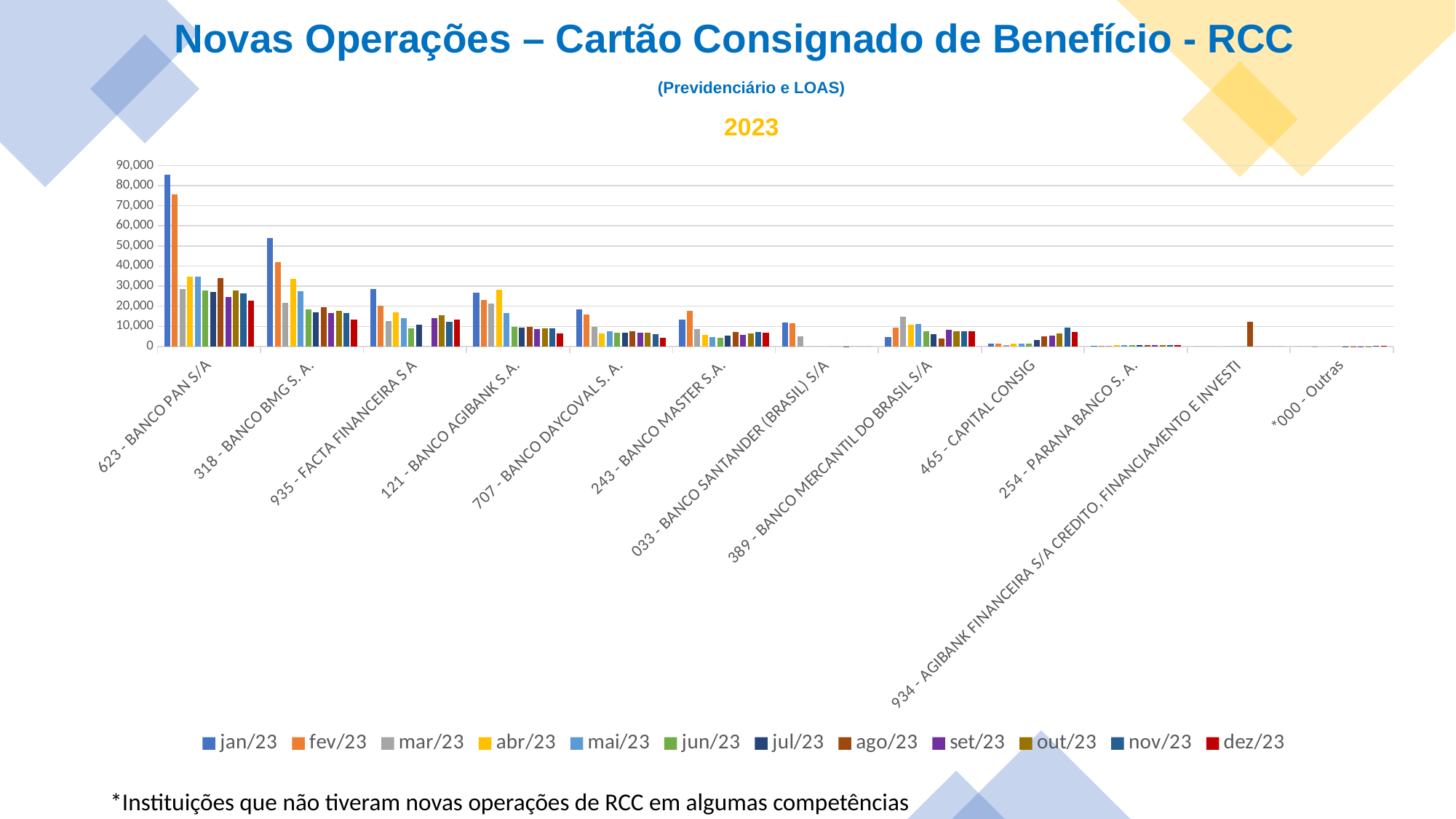

Novas Operações – Cartão Consignado de Benefício - RCC

(Previdenciário e LOAS)
2023

### Chart

| Category | jan/23 | fev/23 | mar/23 | abr/23 | mai/23 | jun/23 | jul/23 | ago/23 | set/23 | out/23 | nov/23 | dez/23 |
|---|---|---|---|---|---|---|---|---|---|---|---|---|
| 623 - BANCO PAN S/A | 85536.0 | 75545.0 | 28708.0 | 34786.0 | 34826.0 | 27780.0 | 27059.0 | 34109.0 | 24632.0 | 27866.0 | 26458.0 | 22626.0 |
| 318 - BANCO BMG S. A. | 53886.0 | 41877.0 | 21817.0 | 33730.0 | 27589.0 | 18599.0 | 17170.0 | 19647.0 | 16560.0 | 17637.0 | 16545.0 | 13455.0 |
| 935 - FACTA FINANCEIRA S A | 28678.0 | 20380.0 | 12796.0 | 17028.0 | 14110.0 | 9160.0 | 10666.0 | 0.0 | 14083.0 | 15638.0 | 12351.0 | 13363.0 |
| 121 - BANCO AGIBANK S.A. | 26749.0 | 23027.0 | 21394.0 | 28082.0 | 16624.0 | 9588.0 | 9368.0 | 9792.0 | 8686.0 | 8937.0 | 8951.0 | 6559.0 |
| 707 - BANCO DAYCOVAL S. A. | 18553.0 | 16036.0 | 9717.0 | 6625.0 | 7734.0 | 6721.0 | 6764.0 | 7419.0 | 6822.0 | 6856.0 | 6098.0 | 4403.0 |
| 243 - BANCO MASTER S.A. | 13457.0 | 17617.0 | 8692.0 | 5706.0 | 4785.0 | 4356.0 | 5563.0 | 7109.0 | 5817.0 | 6594.0 | 7135.0 | 6809.0 |
| 033 - BANCO SANTANDER (BRASIL) S/A | 11842.0 | 11424.0 | 4964.0 | 0.0 | 0.0 | 0.0 | 0.0 | 0.0 | 13.0 | 0.0 | 0.0 | 0.0 |
| 389 - BANCO MERCANTIL DO BRASIL S/A | 4720.0 | 9418.0 | 14790.0 | 10953.0 | 11241.0 | 7712.0 | 5969.0 | 3849.0 | 8238.0 | 7718.0 | 7717.0 | 7620.0 |
| 465 - CAPITAL CONSIG | 1458.0 | 1361.0 | 602.0 | 1474.0 | 1491.0 | 1547.0 | 3275.0 | 4890.0 | 5512.0 | 6544.0 | 9221.0 | 7327.0 |
| 254 - PARANA BANCO S. A. | 408.0 | 330.0 | 429.0 | 682.0 | 870.0 | 842.0 | 782.0 | 834.0 | 665.0 | 636.0 | 676.0 | 517.0 |
| 934 - AGIBANK FINANCEIRA S/A CREDITO, FINANCIAMENTO E INVESTI | 0.0 | 0.0 | 0.0 | 0.0 | 0.0 | 0.0 | 0.0 | 12395.0 | 0.0 | 0.0 | 0.0 | 0.0 |
| *000 - Outras | 0.0 | 0.0 | 2.0 | 0.0 | 0.0 | 0.0 | 7.0 | 13.0 | 16.0 | 84.0 | 268.0 | 232.0 |

*Instituições que não tiveram novas operações de RCC em algumas competências